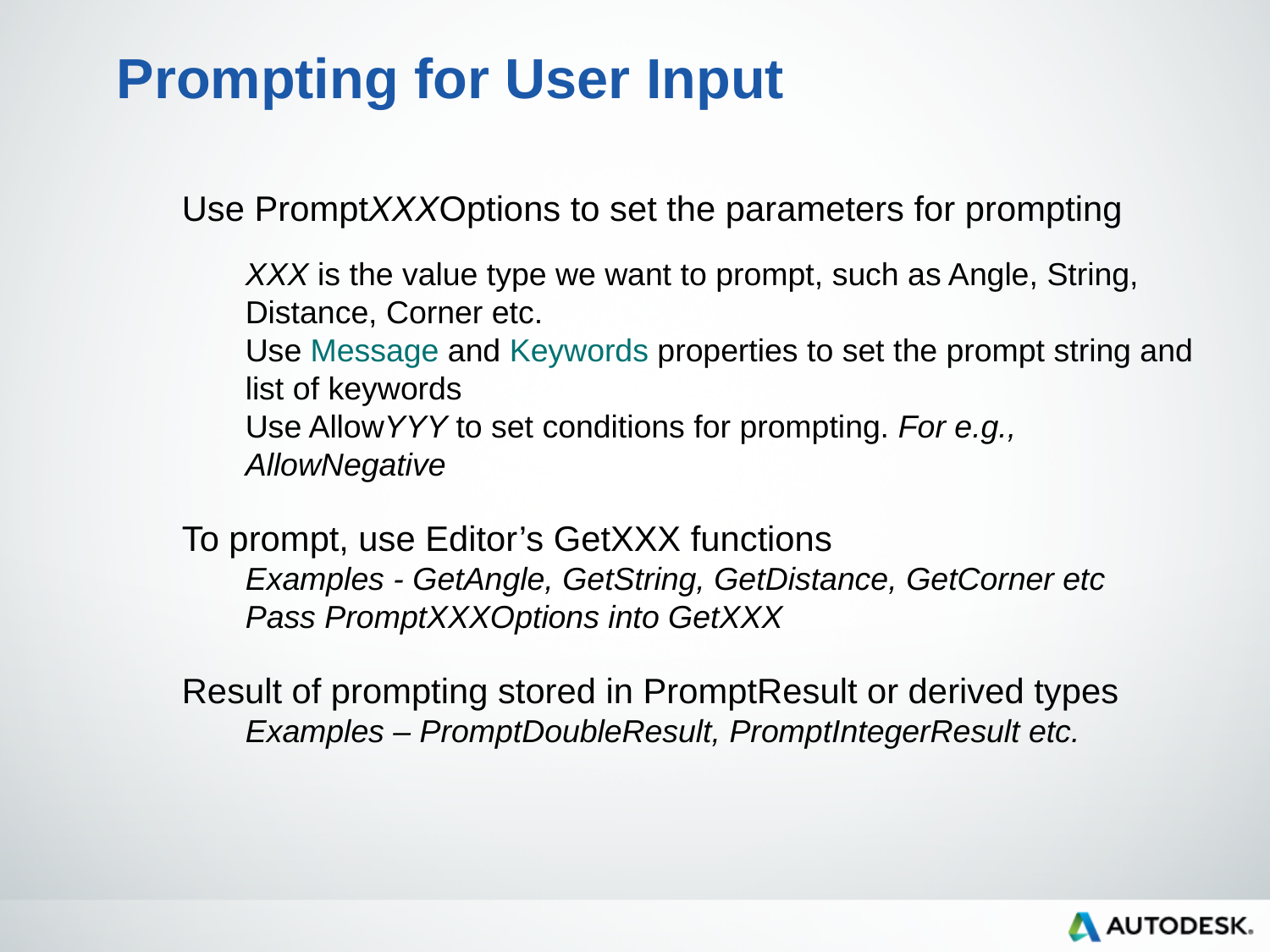

Prompting for User Input
Use PromptXXXOptions to set the parameters for prompting

XXX is the value type we want to prompt, such as Angle, String, Distance, Corner etc.
Use Message and Keywords properties to set the prompt string and list of keywords
Use AllowYYY to set conditions for prompting. For e.g., AllowNegative

To prompt, use Editor’s GetXXX functions
Examples - GetAngle, GetString, GetDistance, GetCorner etc
Pass PromptXXXOptions into GetXXX

Result of prompting stored in PromptResult or derived types
Examples – PromptDoubleResult, PromptIntegerResult etc.